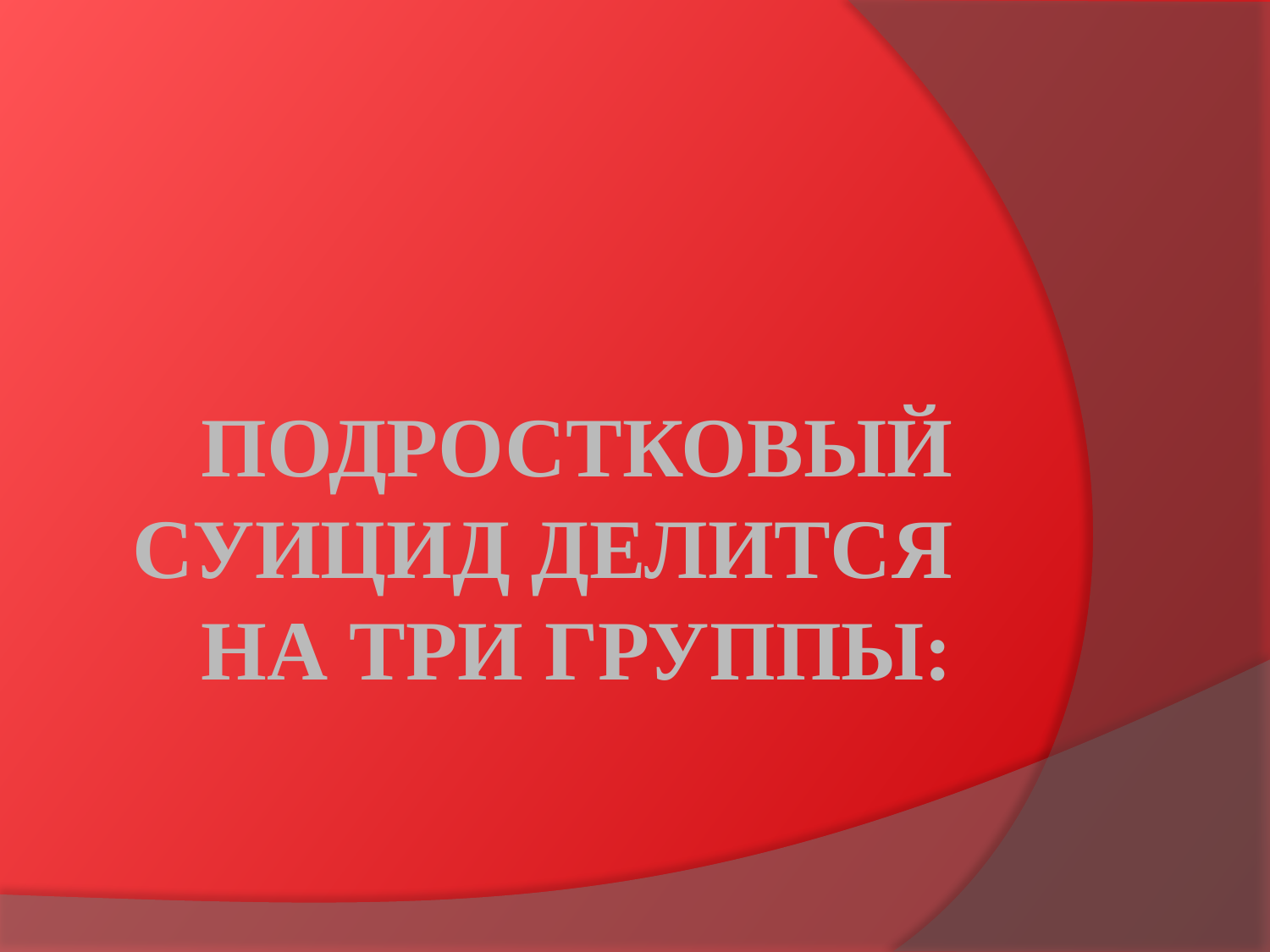

# ПОДРОСТКОВЫЙ СУИЦИД ДЕЛИТСЯ НА ТРИ ГРУППЫ: